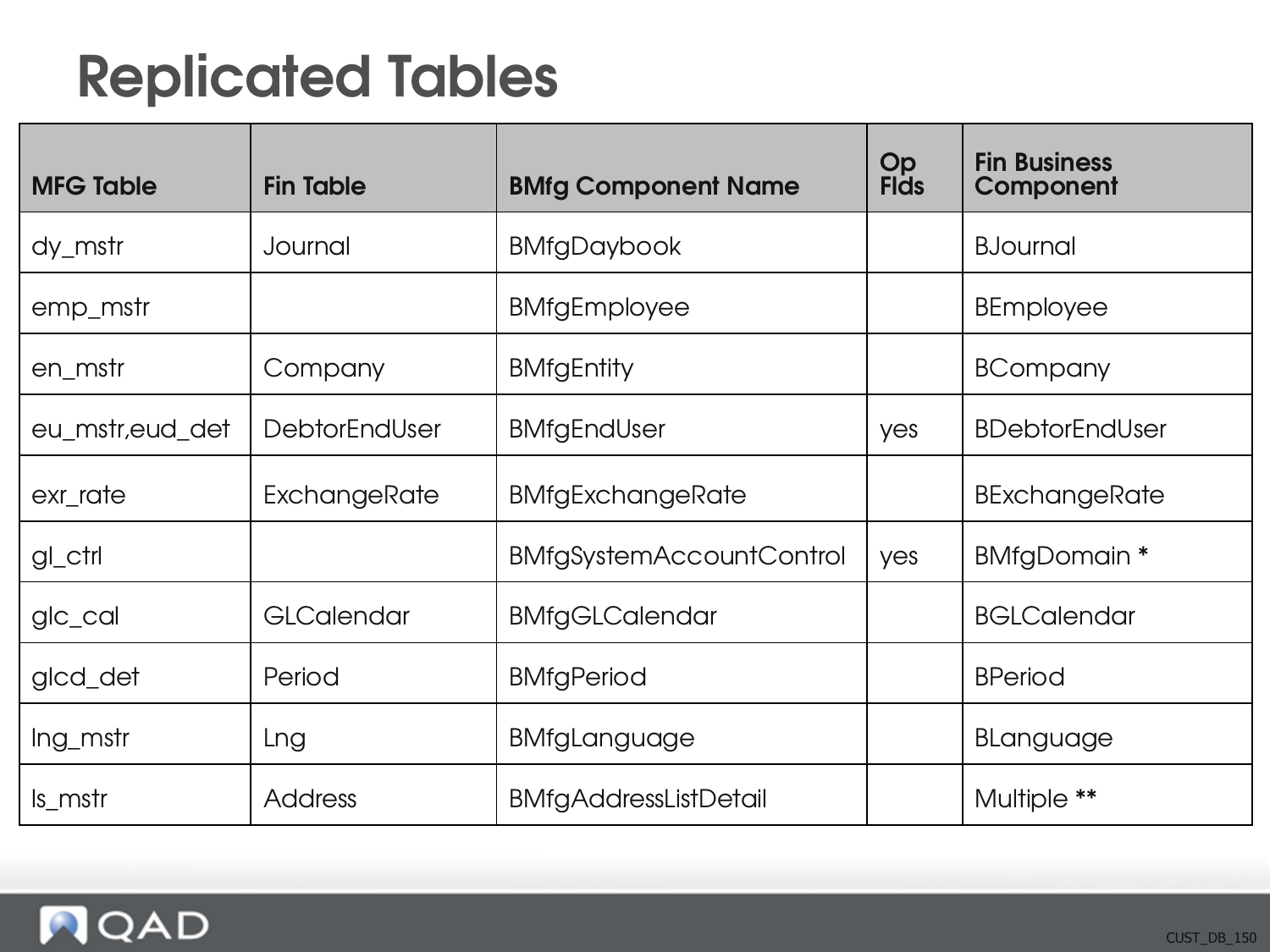

# Replicated Tables
| MFG Table | Fin Table | BMfg Component Name | Op Flds | Fin Business Component |
| --- | --- | --- | --- | --- |
| dy\_mstr | Journal | BMfgDaybook |  | BJournal |
| emp\_mstr |  | BMfgEmployee |  | BEmployee |
| en\_mstr | Company | BMfgEntity |  | BCompany |
| eu\_mstr,eud\_det | DebtorEndUser | BMfgEndUser | yes | BDebtorEndUser |
| exr\_rate | ExchangeRate | BMfgExchangeRate |  | BExchangeRate |
| gl\_ctrl |  | BMfgSystemAccountControl | yes | BMfgDomain \* |
| glc\_cal | GLCalendar | BMfgGLCalendar |  | BGLCalendar |
| glcd\_det | Period | BMfgPeriod |  | BPeriod |
| lng\_mstr | Lng | BMfgLanguage |  | BLanguage |
| ls\_mstr | Address | BMfgAddressListDetail |  | Multiple \*\* |
CUST_DB_150